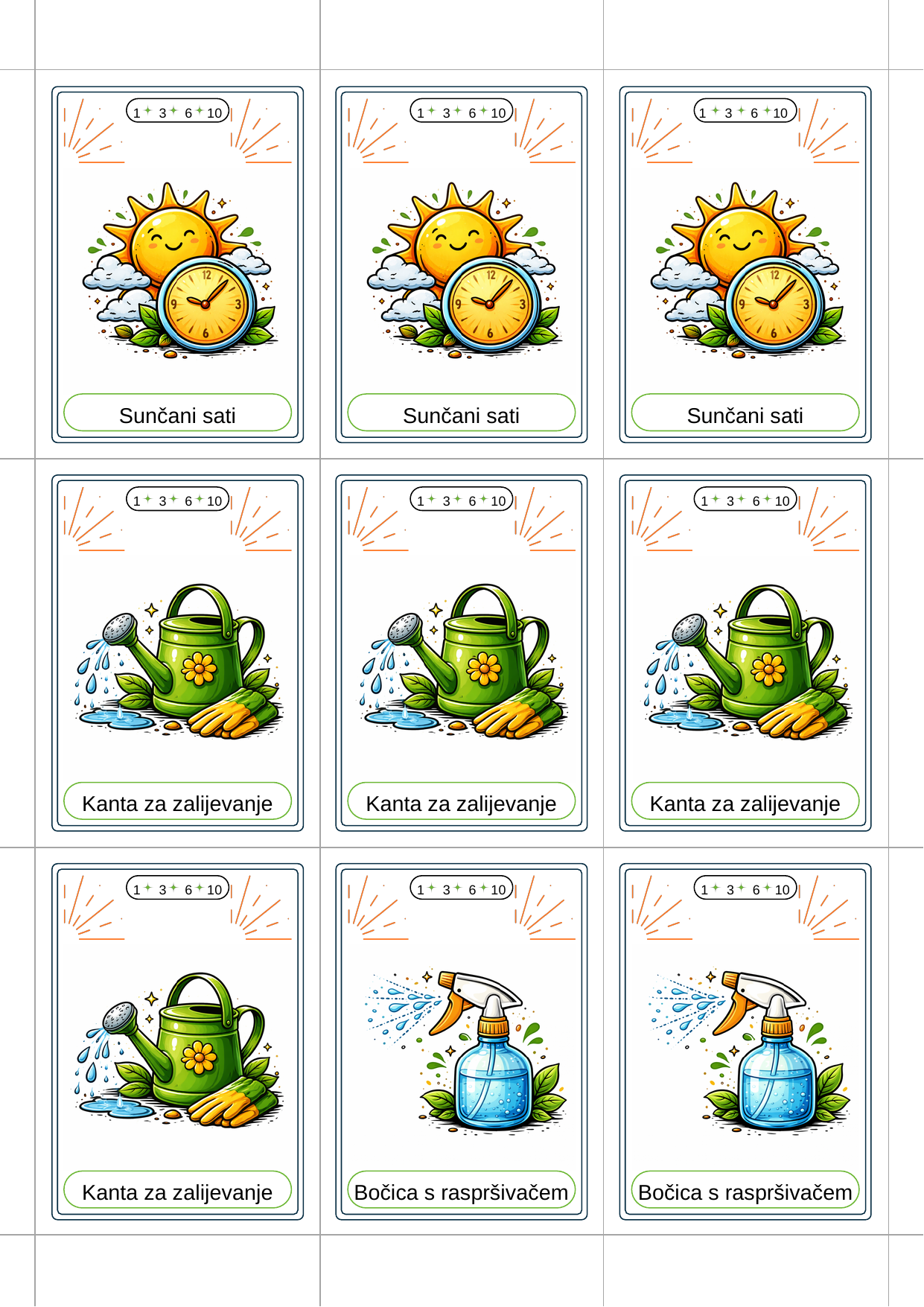

1     3     6    10

1     3     6    10

1     3     6    10

Sunčani sati
Sunčani sati
Sunčani sati

1     3     6    10

1     3     6    10

1     3     6    10

Kanta za zalijevanje
Kanta za zalijevanje

Kanta za zalijevanje

1     3     6    10

1     3     6    10

1     3     6    10

Kanta za zalijevanje

Bočica s raspršivačem
Bočica s raspršivačem